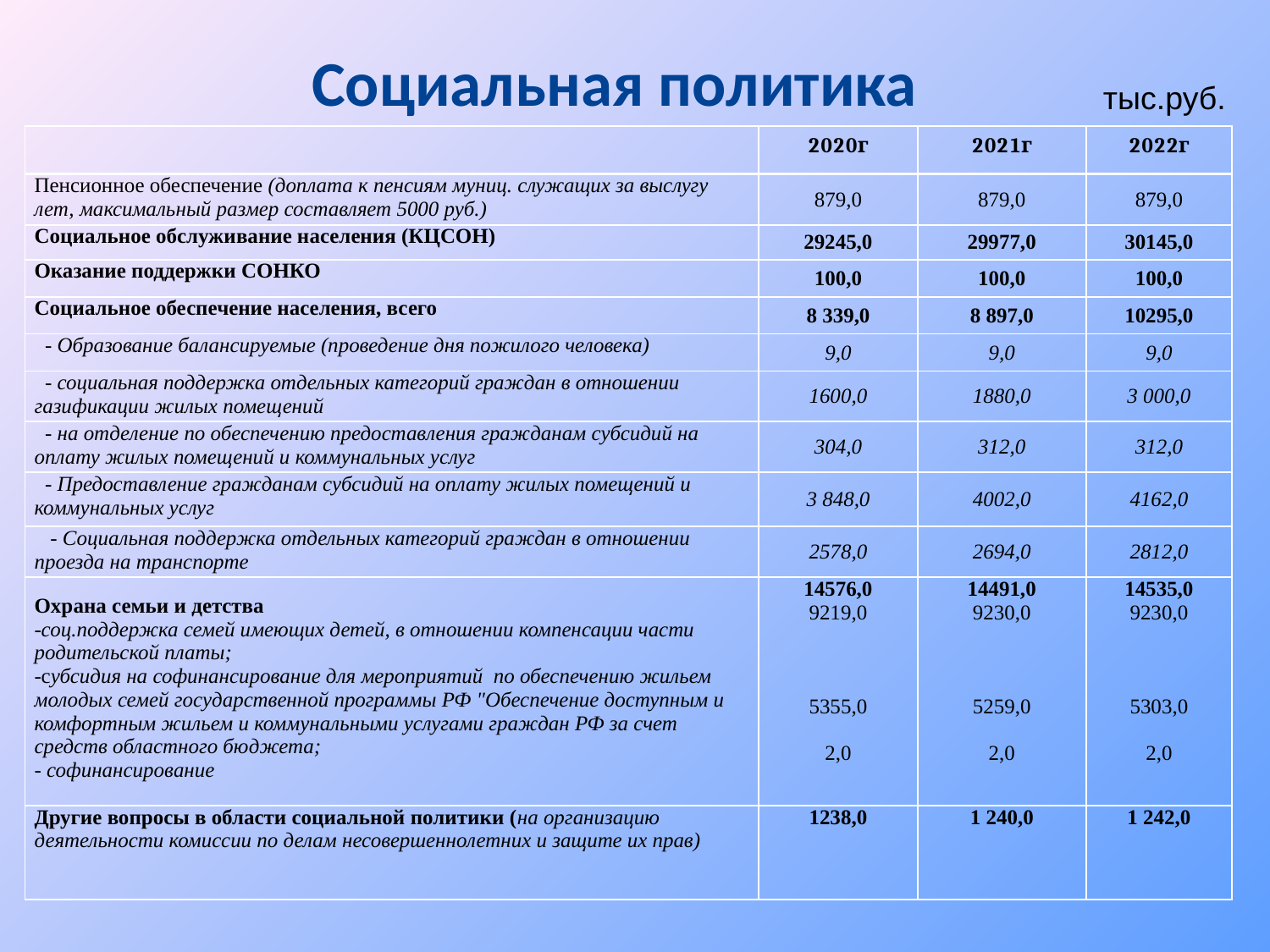

# Социальная политика
тыс.руб.
|  | 2020г | 2021г | 2022г |
| --- | --- | --- | --- |
| Пенсионное обеспечение (доплата к пенсиям муниц. служащих за выслугу лет, максимальный размер составляет 5000 руб.) | 879,0 | 879,0 | 879,0 |
| Социальное обслуживание населения (КЦСОН) | 29245,0 | 29977,0 | 30145,0 |
| Оказание поддержки СОНКО | 100,0 | 100,0 | 100,0 |
| Социальное обеспечение населения, всего | 8 339,0 | 8 897,0 | 10295,0 |
| - Образование балансируемые (проведение дня пожилого человека) | 9,0 | 9,0 | 9,0 |
| - социальная поддержка отдельных категорий граждан в отношении газификации жилых помещений | 1600,0 | 1880,0 | 3 000,0 |
| - на отделение по обеспечению предоставления гражданам субсидий на оплату жилых помещений и коммунальных услуг | 304,0 | 312,0 | 312,0 |
| - Предоставление гражданам субсидий на оплату жилых помещений и коммунальных услуг | 3 848,0 | 4002,0 | 4162,0 |
| - Социальная поддержка отдельных категорий граждан в отношении проезда на транспорте | 2578,0 | 2694,0 | 2812,0 |
| Охрана семьи и детства -соц.поддержка семей имеющих детей, в отношении компенсации части родительской платы; -субсидия на софинансирование для мероприятий по обеспечению жильем молодых семей государственной программы РФ "Обеспечение доступным и комфортным жильем и коммунальными услугами граждан РФ за счет средств областного бюджета; - софинансирование | 14576,0 9219,0 5355,0 2,0 | 14491,0 9230,0 5259,0 2,0 | 14535,0 9230,0 5303,0 2,0 |
| Другие вопросы в области социальной политики (на организацию деятельности комиссии по делам несовершеннолетних и защите их прав) | 1238,0 | 1 240,0 | 1 242,0 |